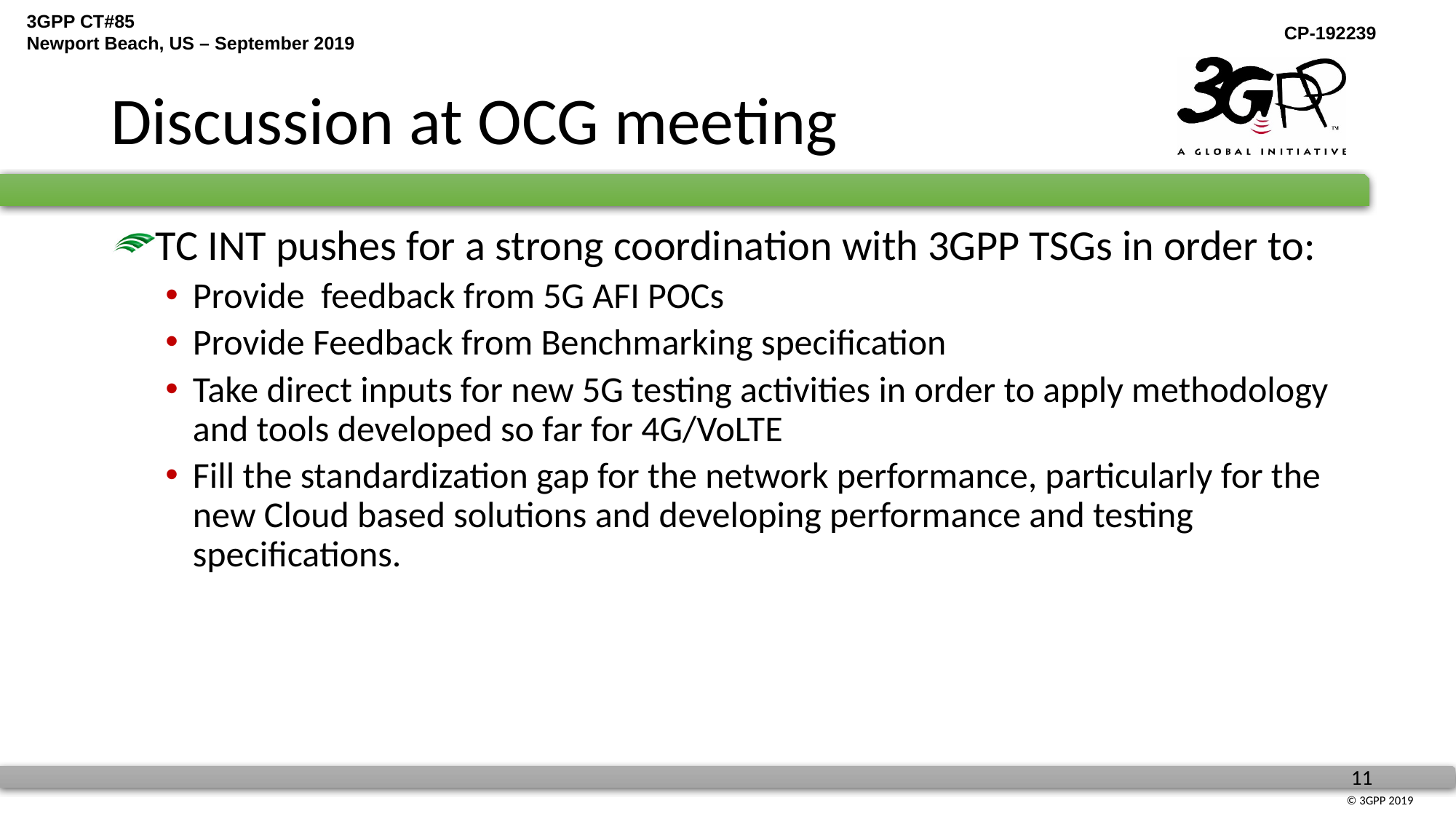

# Discussion at OCG meeting
TC INT pushes for a strong coordination with 3GPP TSGs in order to:
Provide  feedback from 5G AFI POCs
Provide Feedback from Benchmarking specification
Take direct inputs for new 5G testing activities in order to apply methodology and tools developed so far for 4G/VoLTE
Fill the standardization gap for the network performance, particularly for the new Cloud based solutions and developing performance and testing specifications.